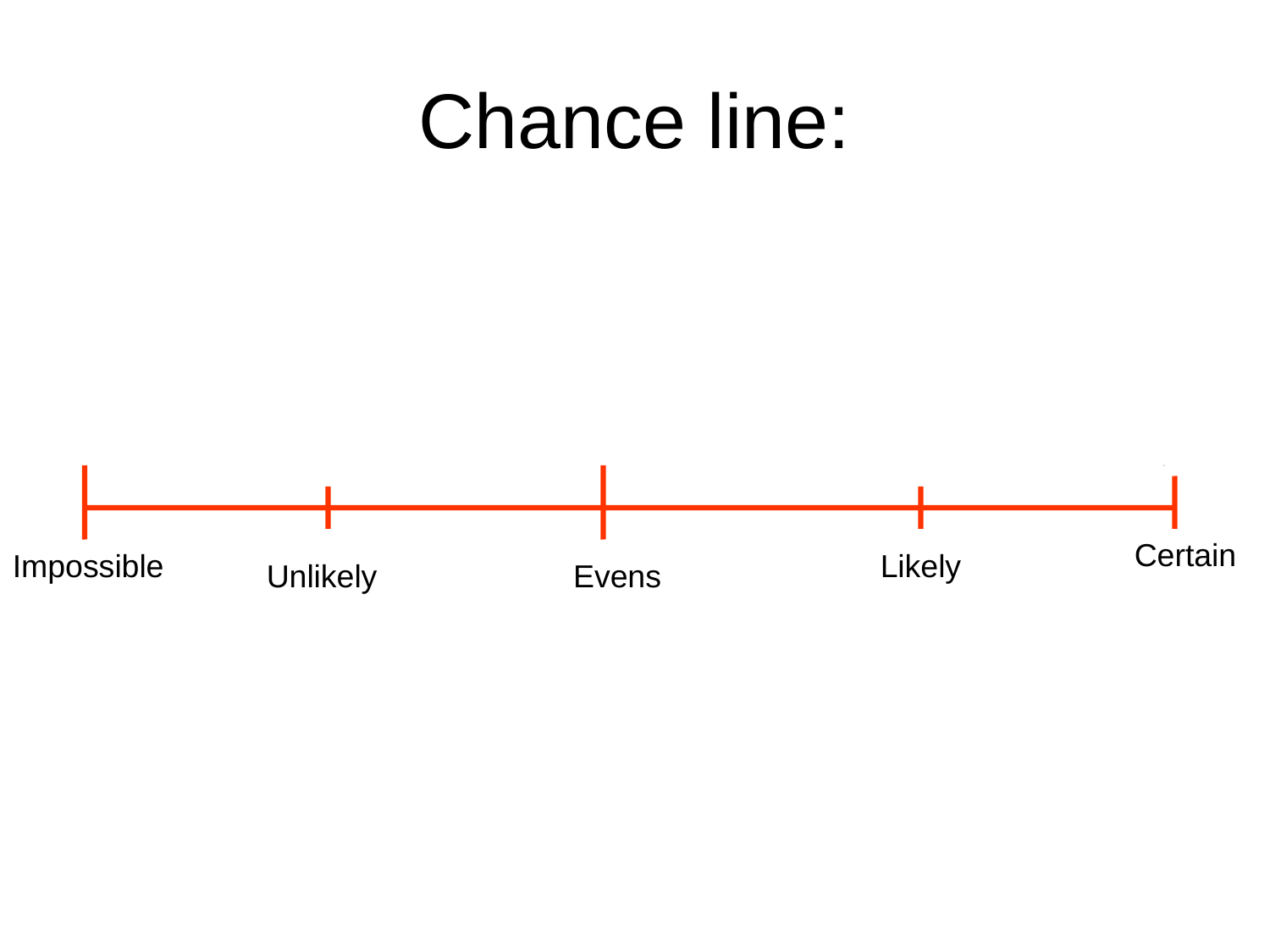

# Chance line:

Certain
Impossible
Likely
Unlikely
Evens